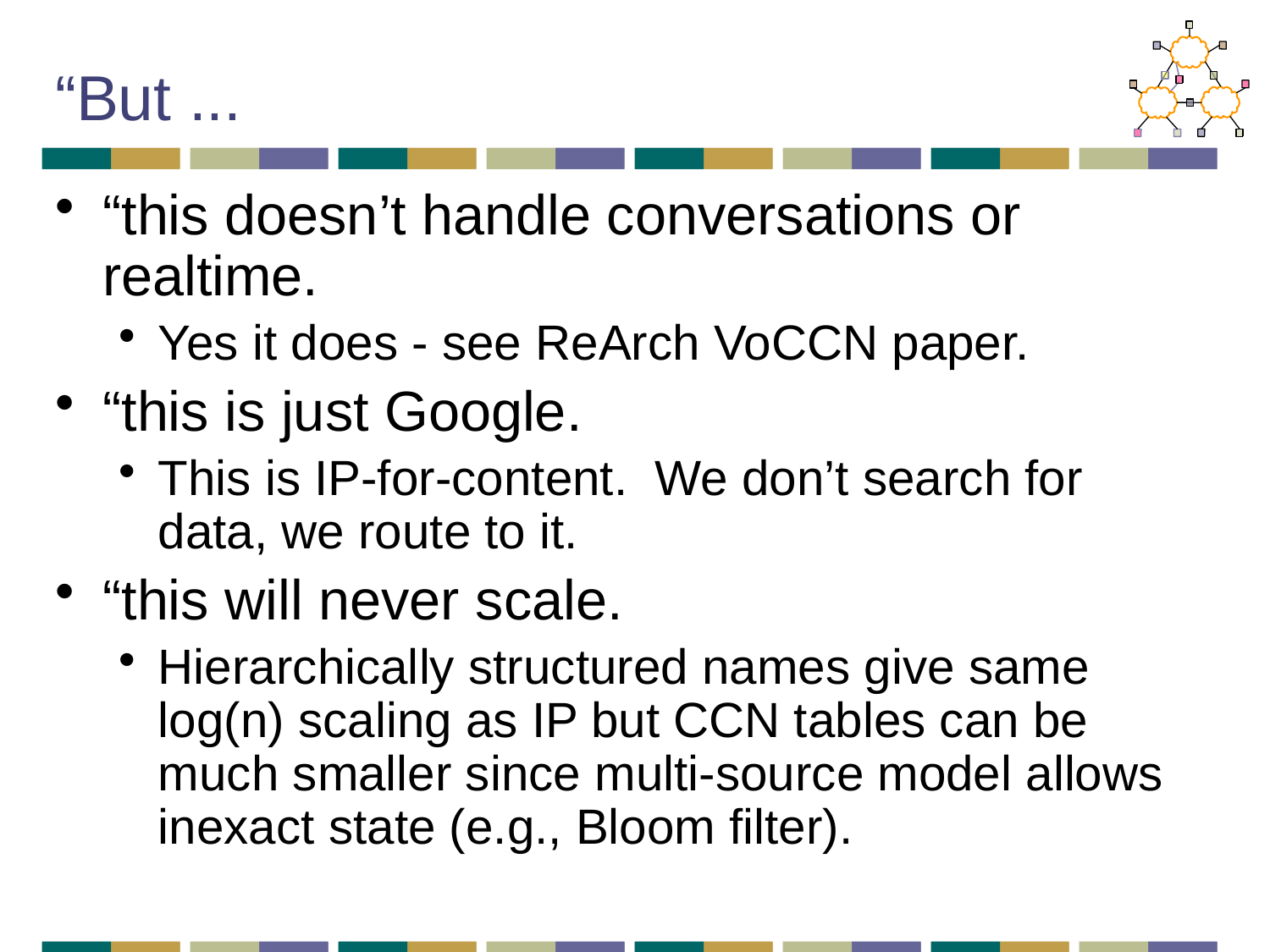

# “But ...
“this doesn’t handle conversations or realtime.
Yes it does - see ReArch VoCCN paper.
“this is just Google.
This is IP-for-content.  We don’t search for data, we route to it.
“this will never scale.
Hierarchically structured names give same log(n) scaling as IP but CCN tables can be much smaller since multi-source model allows inexact state (e.g., Bloom filter).